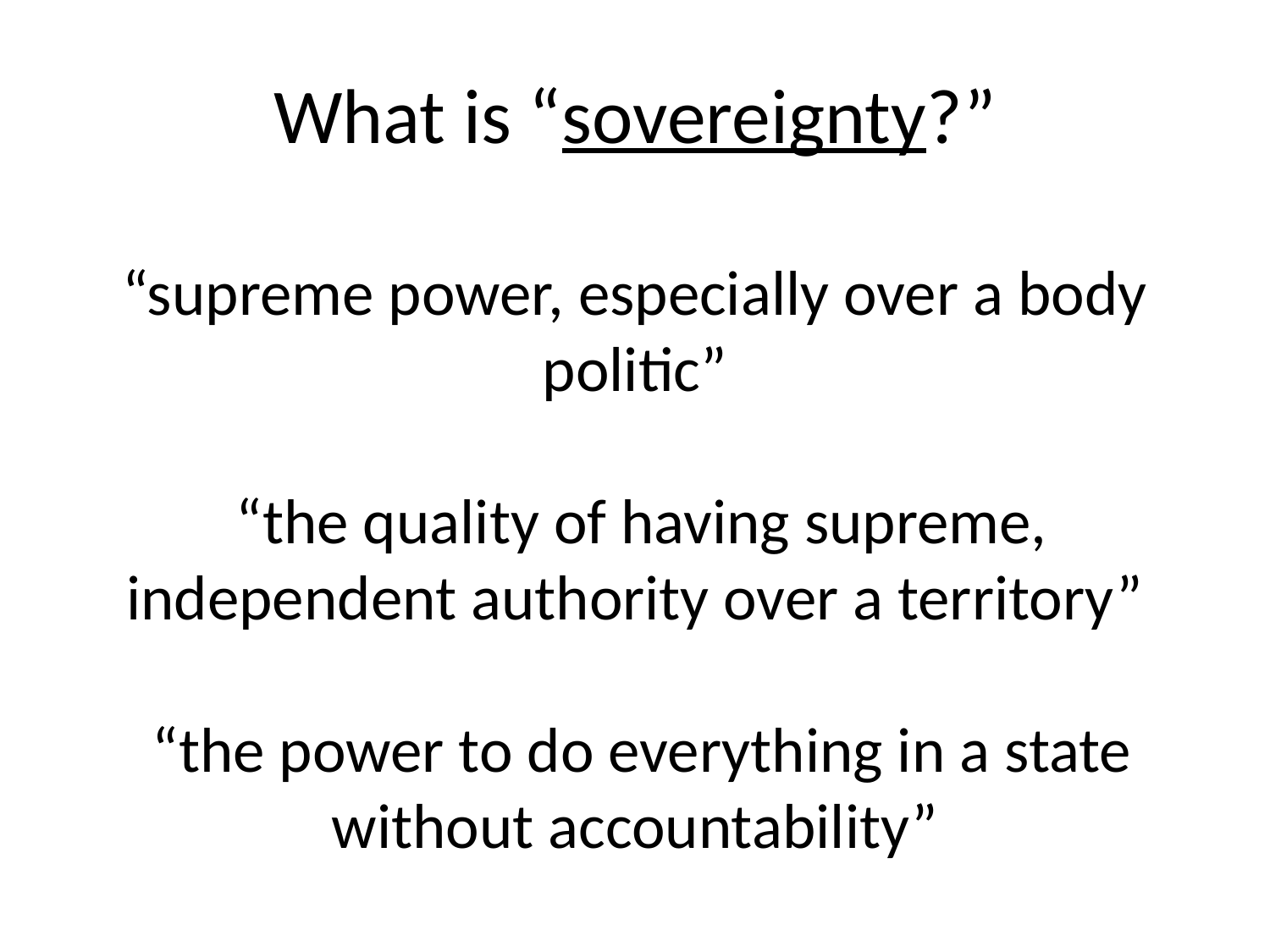

# What is “sovereignty?” “supreme power, especially over a body politic” “the quality of having supreme, independent authority over a territory” “the power to do everything in a state without accountability”